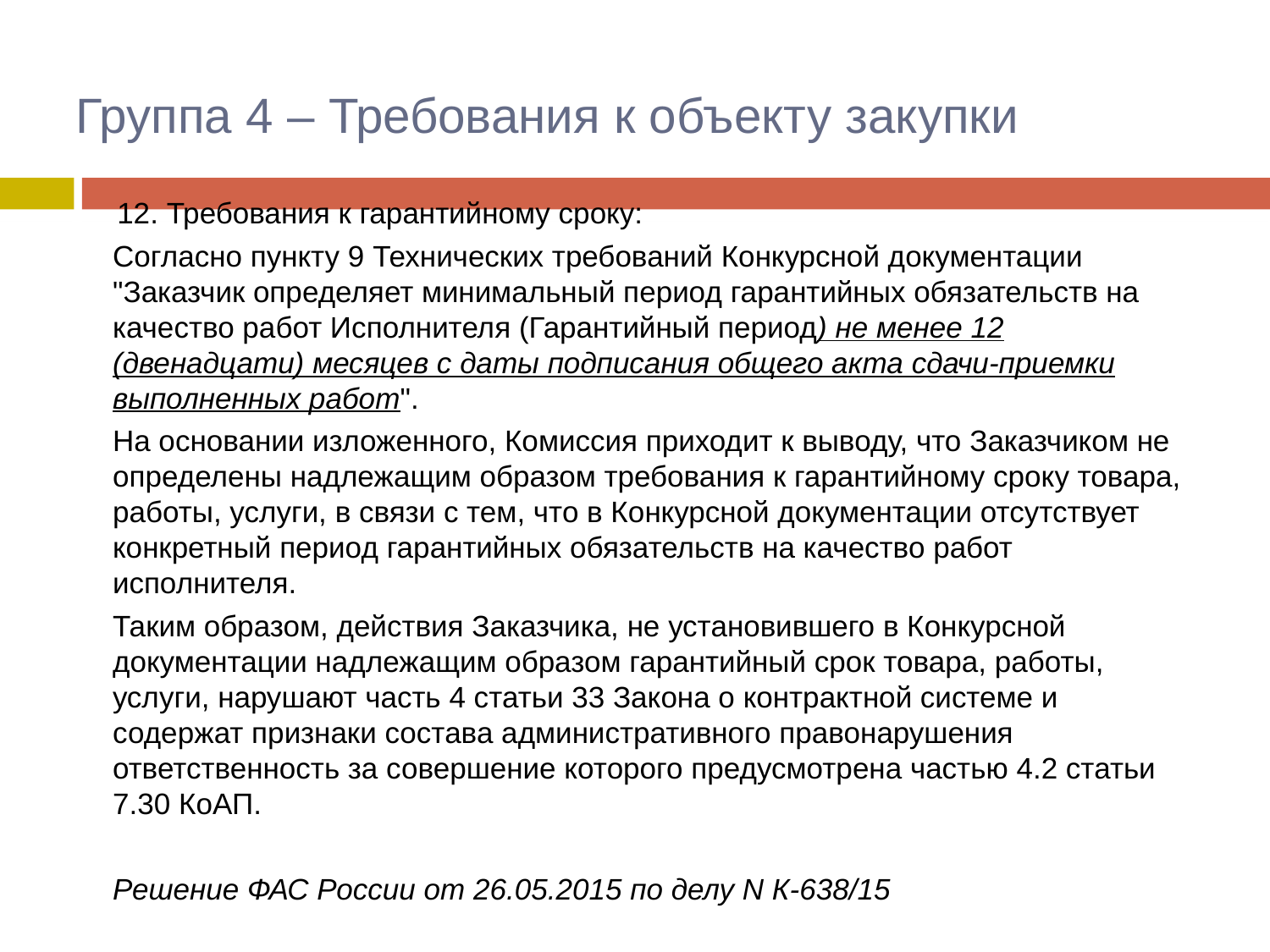

# Группа 4 – Требования к объекту закупки

12. Требования к гарантийному сроку:
	Согласно пункту 9 Технических требований Конкурсной документации "Заказчик определяет минимальный период гарантийных обязательств на качество работ Исполнителя (Гарантийный период) не менее 12 (двенадцати) месяцев с даты подписания общего акта сдачи-приемки выполненных работ".
	На основании изложенного, Комиссия приходит к выводу, что Заказчиком не определены надлежащим образом требования к гарантийному сроку товара, работы, услуги, в связи с тем, что в Конкурсной документации отсутствует конкретный период гарантийных обязательств на качество работ исполнителя.
	Таким образом, действия Заказчика, не установившего в Конкурсной документации надлежащим образом гарантийный срок товара, работы, услуги, нарушают часть 4 статьи 33 Закона о контрактной системе и содержат признаки состава административного правонарушения ответственность за совершение которого предусмотрена частью 4.2 статьи 7.30 КоАП.

	Решение ФАС России от 26.05.2015 по делу N К-638/15